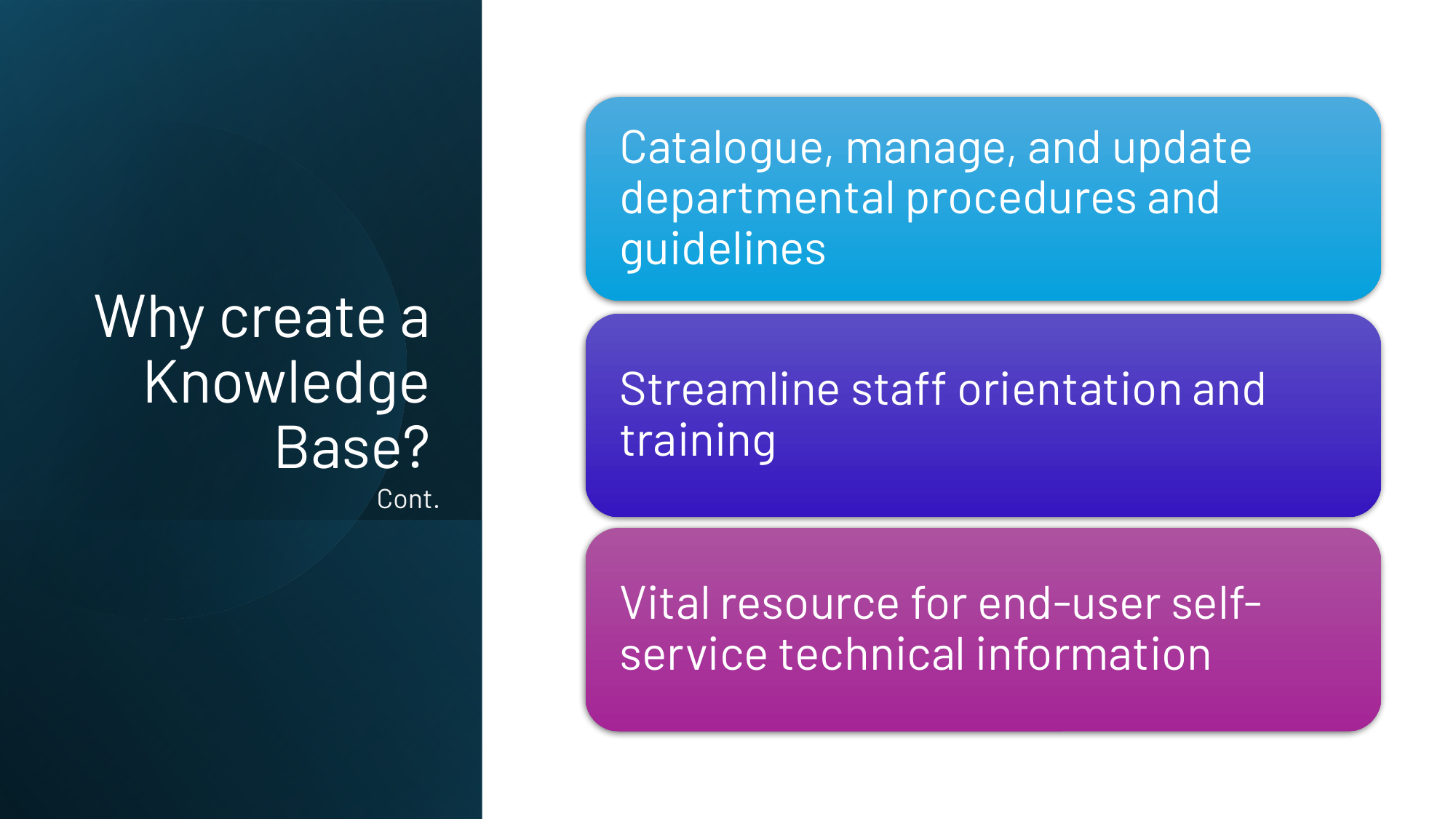

Catalogue, manage, and update departmental procedures and guidelines
Streamline staff orientation and training
Vital resource for end-user self-service technical information

# Why create a Knowledge Base?

Cont.